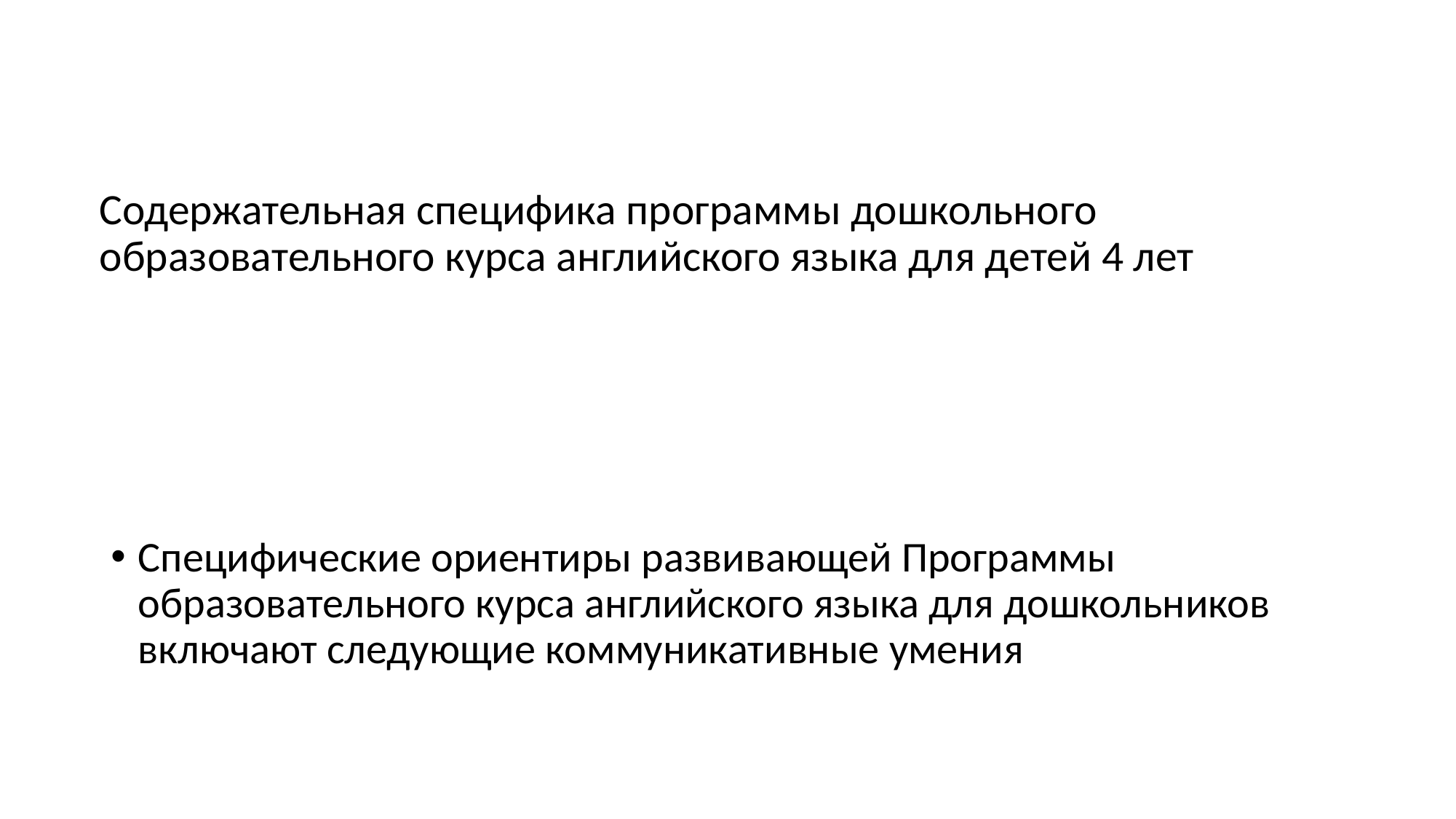

# Содержательная специфика программы дошкольного образовательного курса английского языка для детей 4 лет
Специфические ориентиры развивающей Программы образовательного курса английского языка для дошкольников включают следующие коммуникативные умения